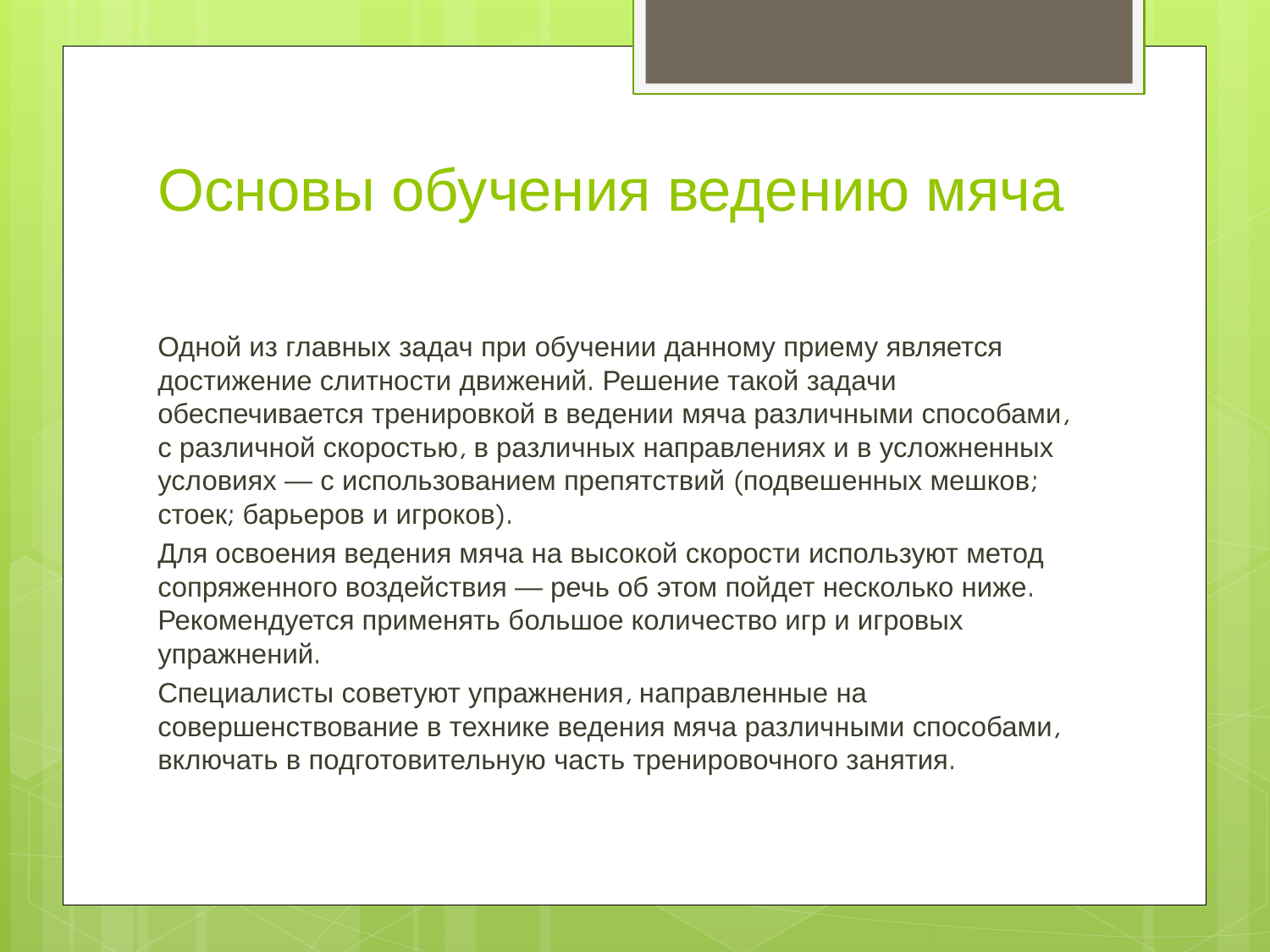

# Основы обучения ведению мяча
Одной из главных задач при обучении данному приему является достижение слитности движений. Решение такой задачи обеспечивается тренировкой в ведении мяча различными способами, с различной скоростью, в различных направлениях и в усложненных условиях — с использованием препятствий (подвешенных мешков; стоек; барьеров и игроков).
Для освоения ведения мяча на высокой скорости используют метод сопряженного воздействия — речь об этом пойдет несколько ниже. Рекомендуется применять большое количество игр и игровых упражнений.
Специалисты советуют упражнения, направленные на совершенствование в технике ведения мяча различными способами, включать в подготовительную часть тренировочного занятия.